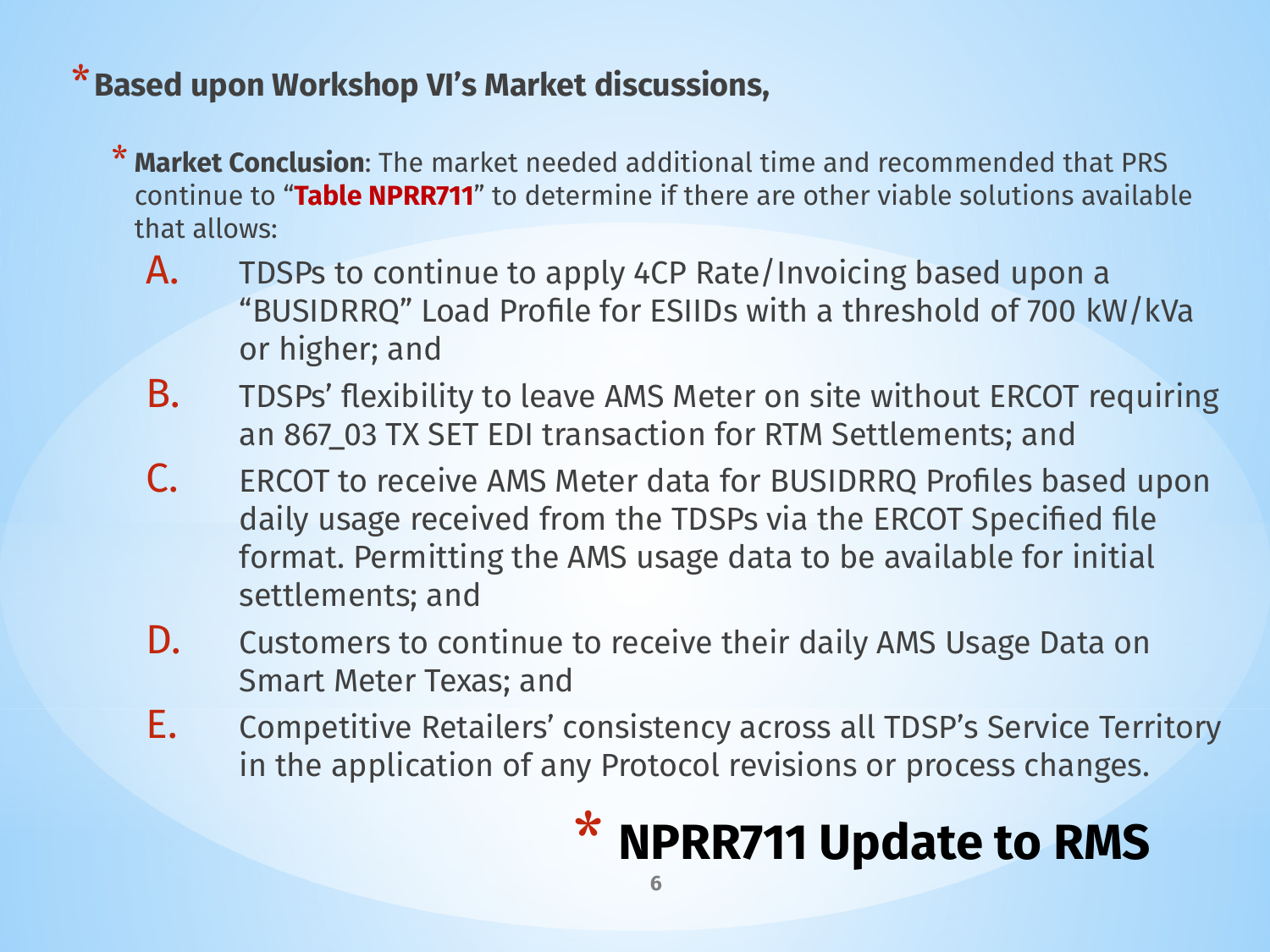

Based upon Workshop VI’s Market discussions,

Market Conclusion: The market needed additional time and recommended that PRS continue to “Table NPRR711” to determine if there are other viable solutions available that allows:
TDSPs to continue to apply 4CP Rate/Invoicing based upon a  “BUSIDRRQ” Load Profile for ESIIDs with a threshold of 700 kW/kVa or higher; and
TDSPs’ flexibility to leave AMS Meter on site without ERCOT requiring an 867_03 TX SET EDI transaction for RTM Settlements; and
ERCOT to receive AMS Meter data for BUSIDRRQ Profiles based upon  daily usage received from the TDSPs via the ERCOT Specified file format. Permitting the AMS usage data to be available for initial settlements; and
Customers to continue to receive their daily AMS Usage Data on Smart Meter Texas; and
Competitive Retailers’ consistency across all TDSP’s Service Territory in the application of any Protocol revisions or process changes.

# NPRR711 Update to RMS
6